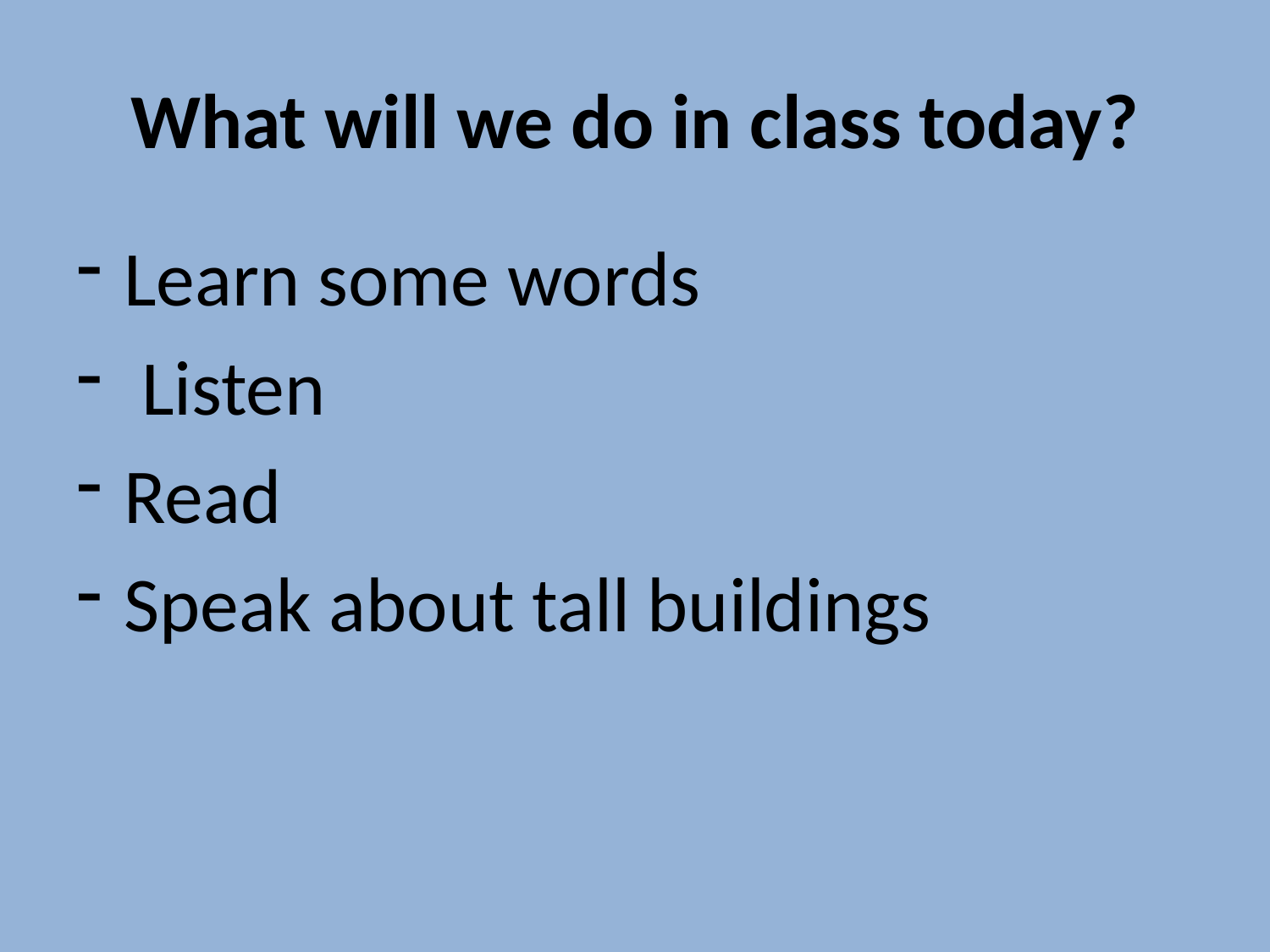

# What will we do in class today?
Learn some words
 Listen
Read
Speak about tall buildings